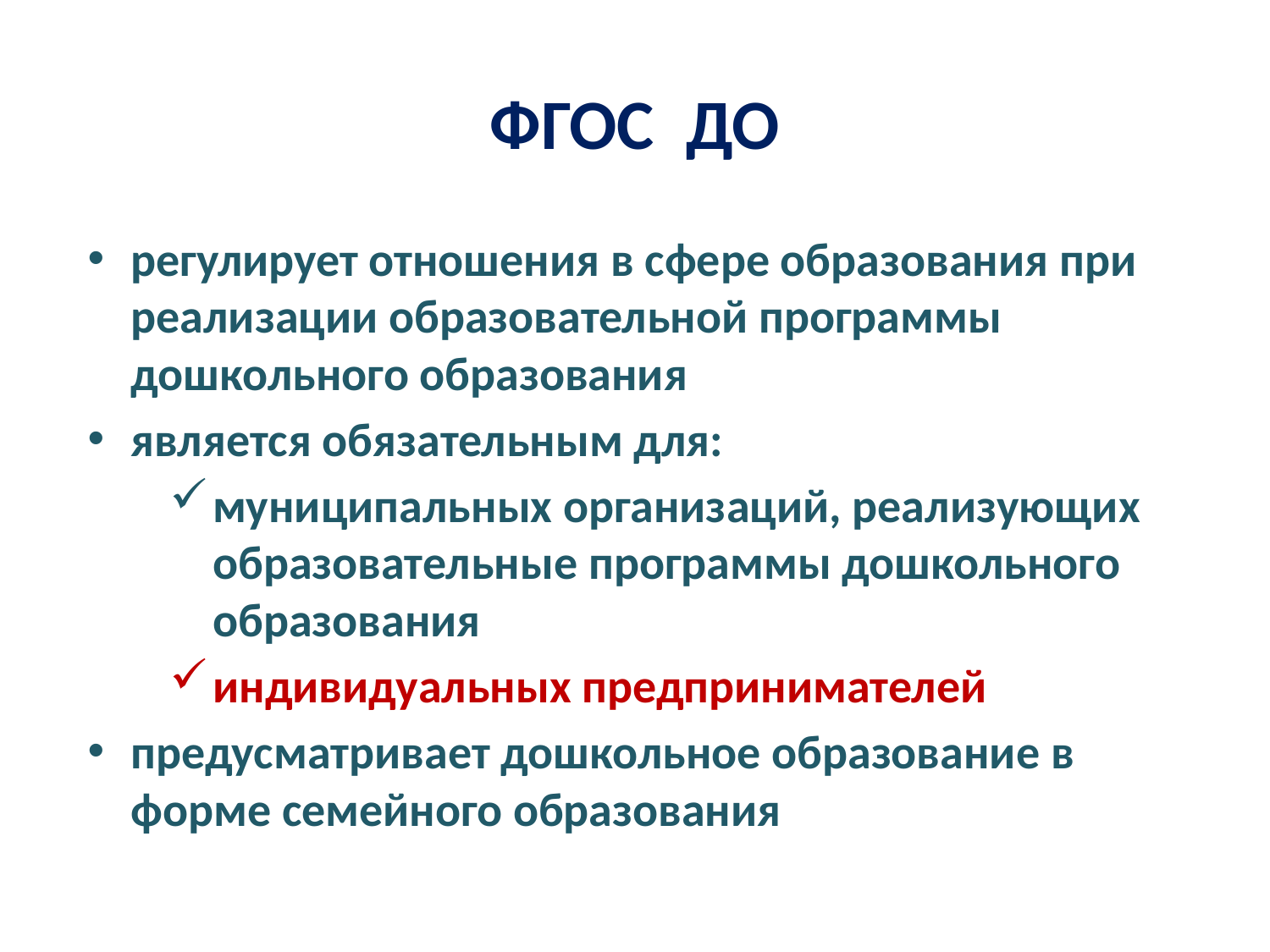

# ФГОС  ДО
регулирует отношения в сфере образования при реализации образовательной программы дошкольного образования
является обязательным для:
муниципальных организаций, реализующих образовательные программы дошкольного образования
индивидуальных предпринимателей
предусматривает дошкольное образование в форме семейного образования